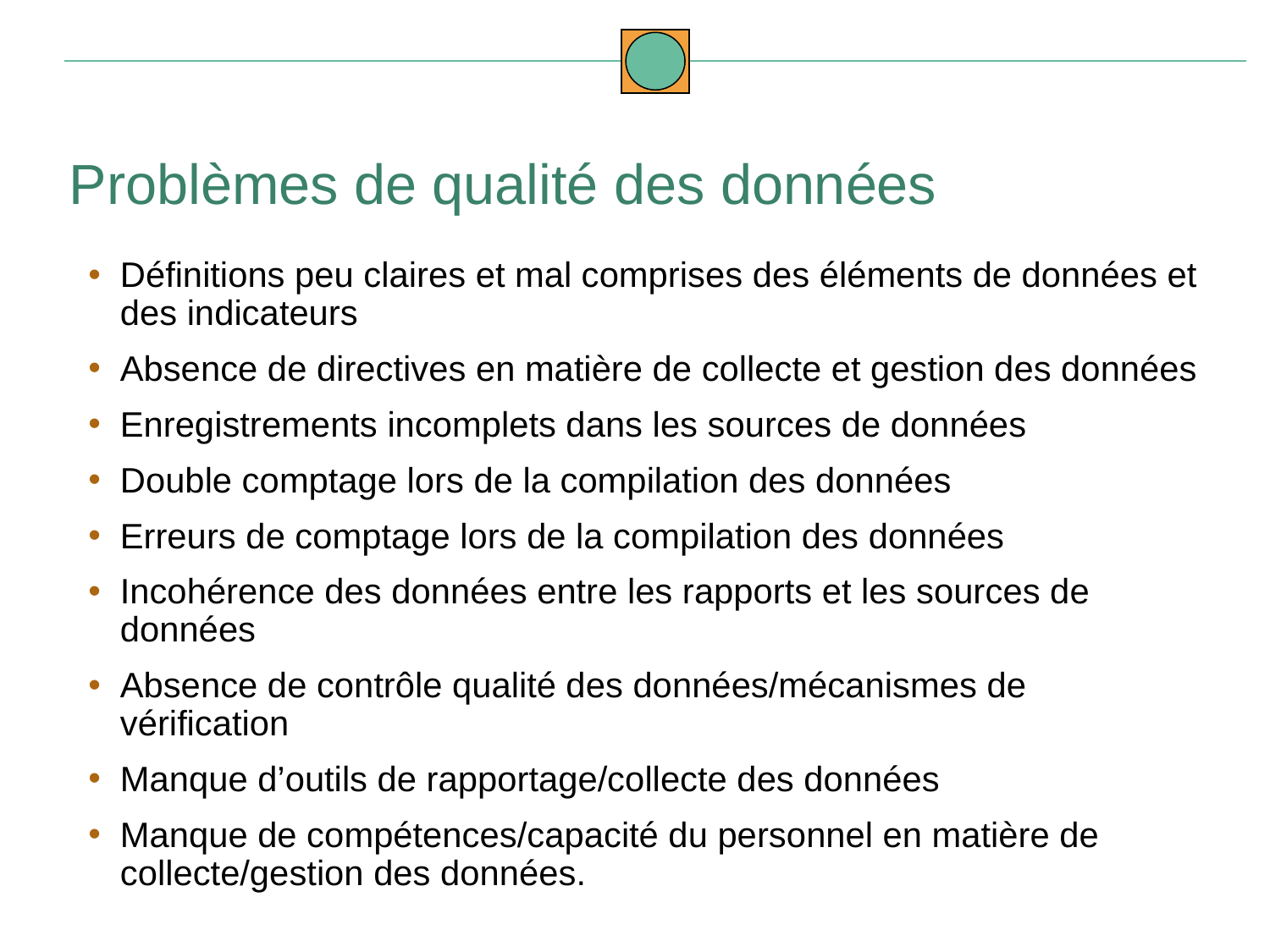

Problèmes de qualité des données
Définitions peu claires et mal comprises des éléments de données et des indicateurs
Absence de directives en matière de collecte et gestion des données
Enregistrements incomplets dans les sources de données
Double comptage lors de la compilation des données
Erreurs de comptage lors de la compilation des données
Incohérence des données entre les rapports et les sources de données
Absence de contrôle qualité des données/mécanismes de vérification
Manque d’outils de rapportage/collecte des données
Manque de compétences/capacité du personnel en matière de collecte/gestion des données.